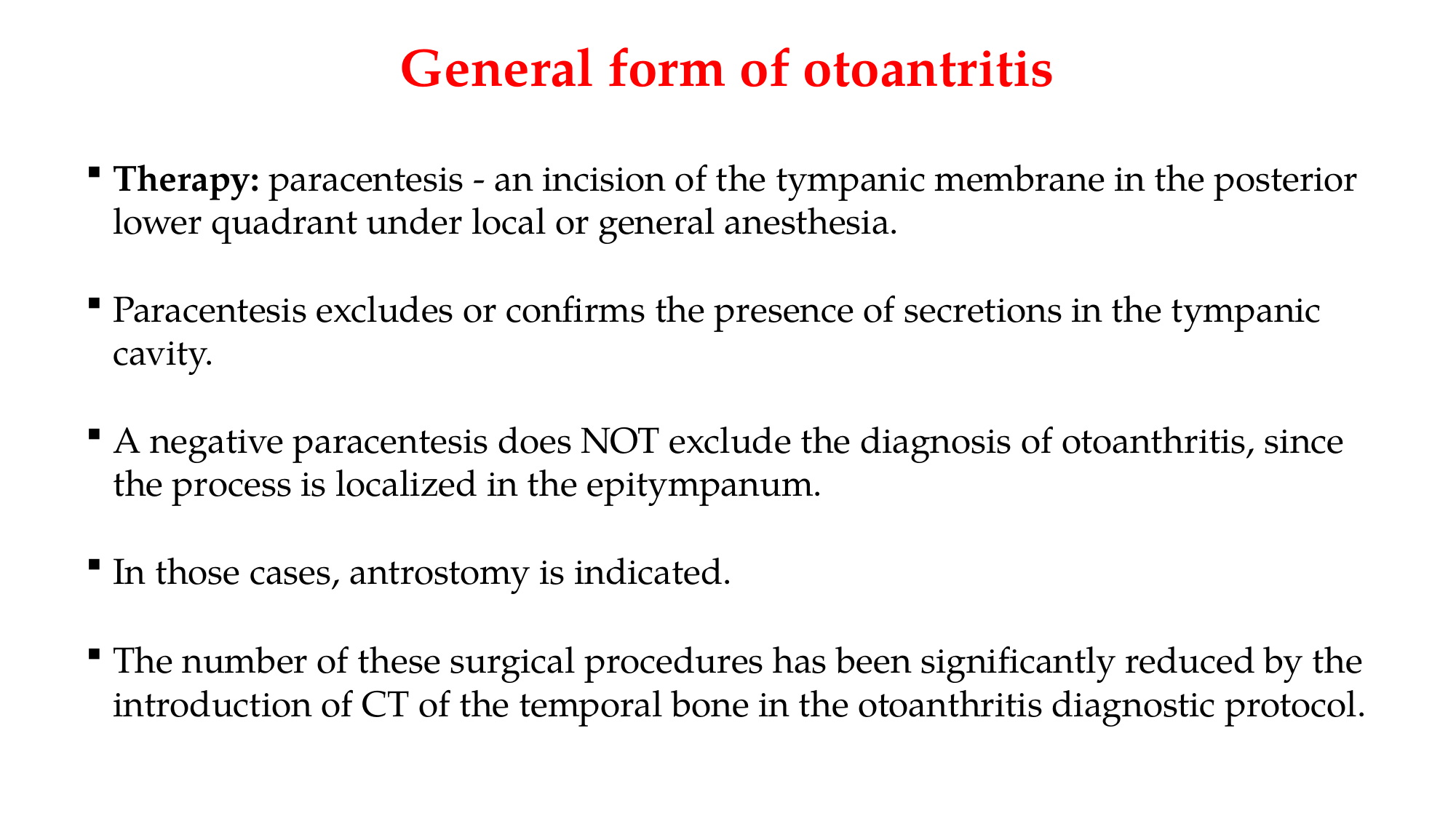

General form of otoantritis
Therapy: paracentesis - an incision of the tympanic membrane in the posterior lower quadrant under local or general anesthesia.

Paracentesis excludes or confirms the presence of secretions in the tympanic cavity.

A negative paracentesis does NOT exclude the diagnosis of otoanthritis, since the process is localized in the epitympanum.

In those cases, antrostomy is indicated.

The number of these surgical procedures has been significantly reduced by the introduction of CT of the temporal bone in the otoanthritis diagnostic protocol.